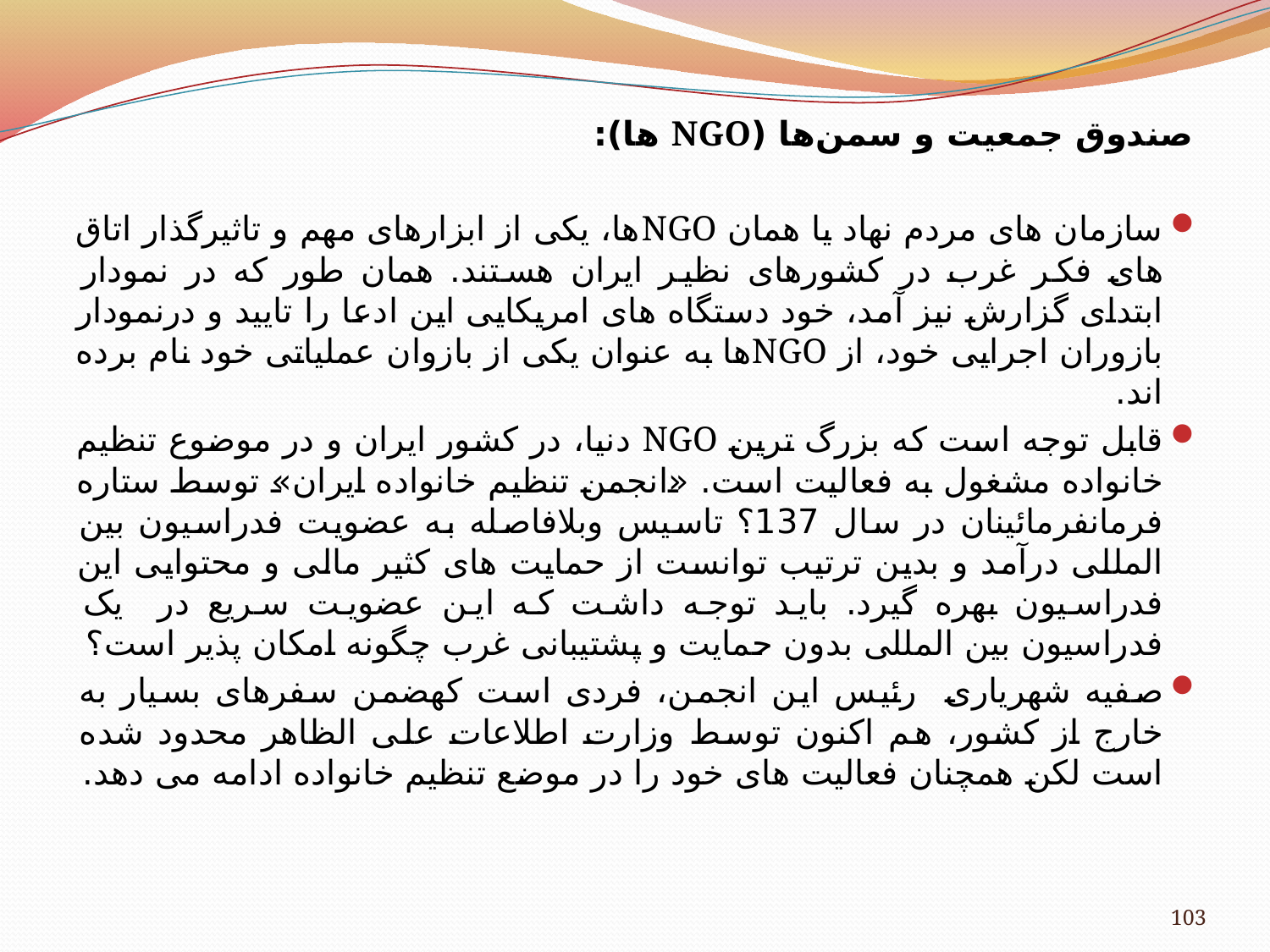

صندوق جمعیت و سمن‌ها (NGO ها):

سازمان های مردم نهاد یا همان NGOها، یکی از ابزارهای مهم و تاثیرگذار اتاق های فکر غرب در کشورهای نظیر ایران هستند. همان طور که در نمودار ابتدای گزارش نیز آمد، خود دستگاه های امریکایی این ادعا را تایید و درنمودار بازوران اجرایی خود، از NGOها به عنوان یکی از بازوان عملیاتی خود نام برده اند.
قابل توجه است که بزرگ ترین NGO دنیا، در کشور ایران و در موضوع تنظیم خانواده مشغول به فعالیت است. «انجمن تنظیم خانواده ایران» توسط ستاره فرمانفرمائینان در سال 137؟ تاسیس وبلافاصله به عضویت فدراسیون بین المللی درآمد و بدین ترتیب توانست از حمایت های کثیر مالی و محتوایی این فدراسیون بهره گیرد. باید توجه داشت که این عضویت سریع در  یک فدراسیون بین المللی بدون حمایت و پشتیبانی غرب چگونه امکان پذیر است؟
صفیه شهریاری  رئیس این انجمن، فردی است کهضمن سفرهای بسیار به خارج از کشور، هم اکنون توسط وزارت اطلاعات علی الظاهر محدود شده است لکن همچنان فعالیت های خود را در موضع تنظیم خانواده ادامه می دهد.

103